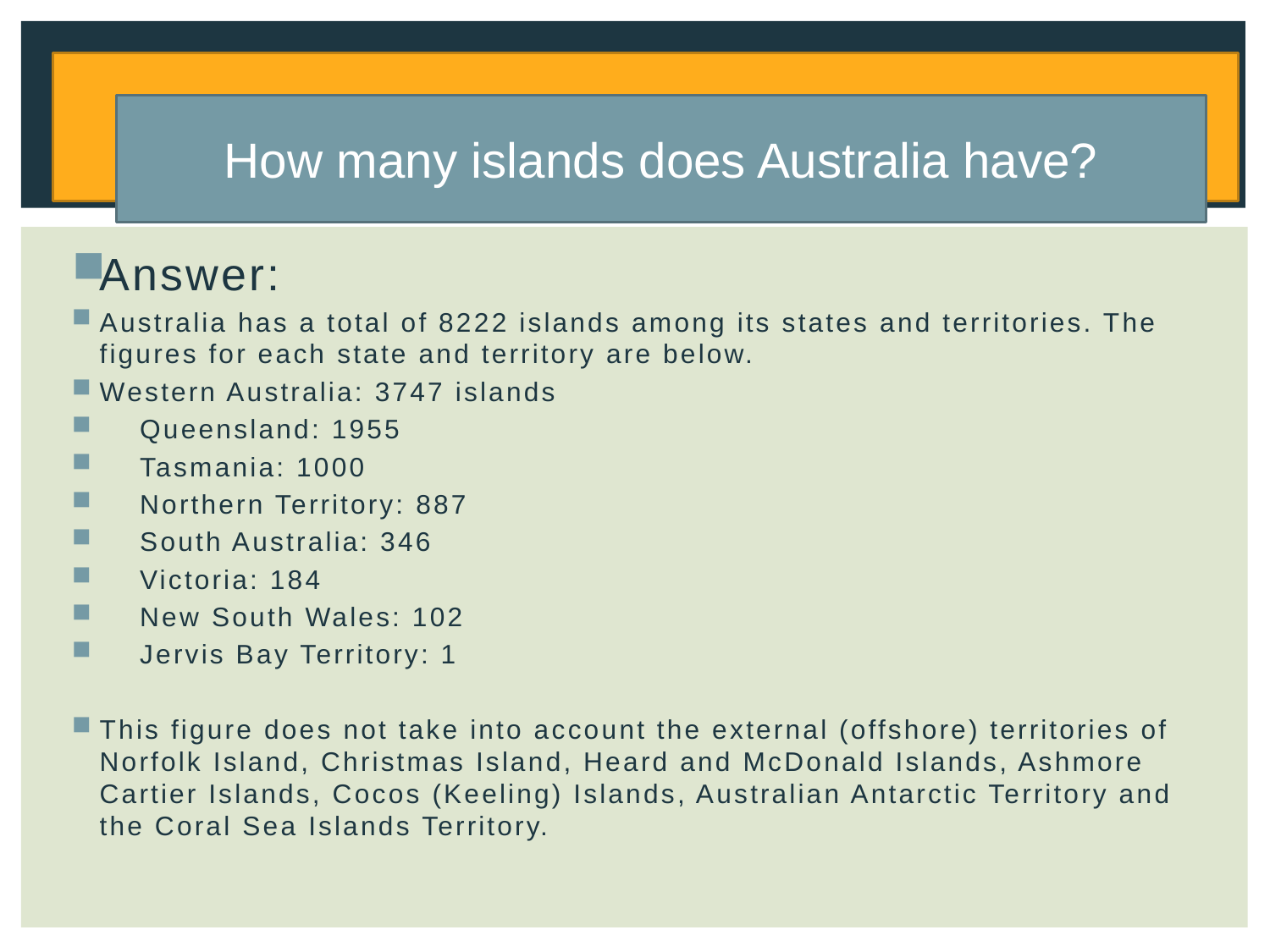

#

How many islands does Australia have?
Answer:
Australia has a total of 8222 islands among its states and territories. The figures for each state and territory are below.
Western Australia: 3747 islands
    Queensland: 1955
    Tasmania: 1000
    Northern Territory: 887
    South Australia: 346
    Victoria: 184
    New South Wales: 102
    Jervis Bay Territory: 1

This figure does not take into account the external (offshore) territories of Norfolk Island, Christmas Island, Heard and McDonald Islands, Ashmore Cartier Islands, Cocos (Keeling) Islands, Australian Antarctic Territory and the Coral Sea Islands Territory.